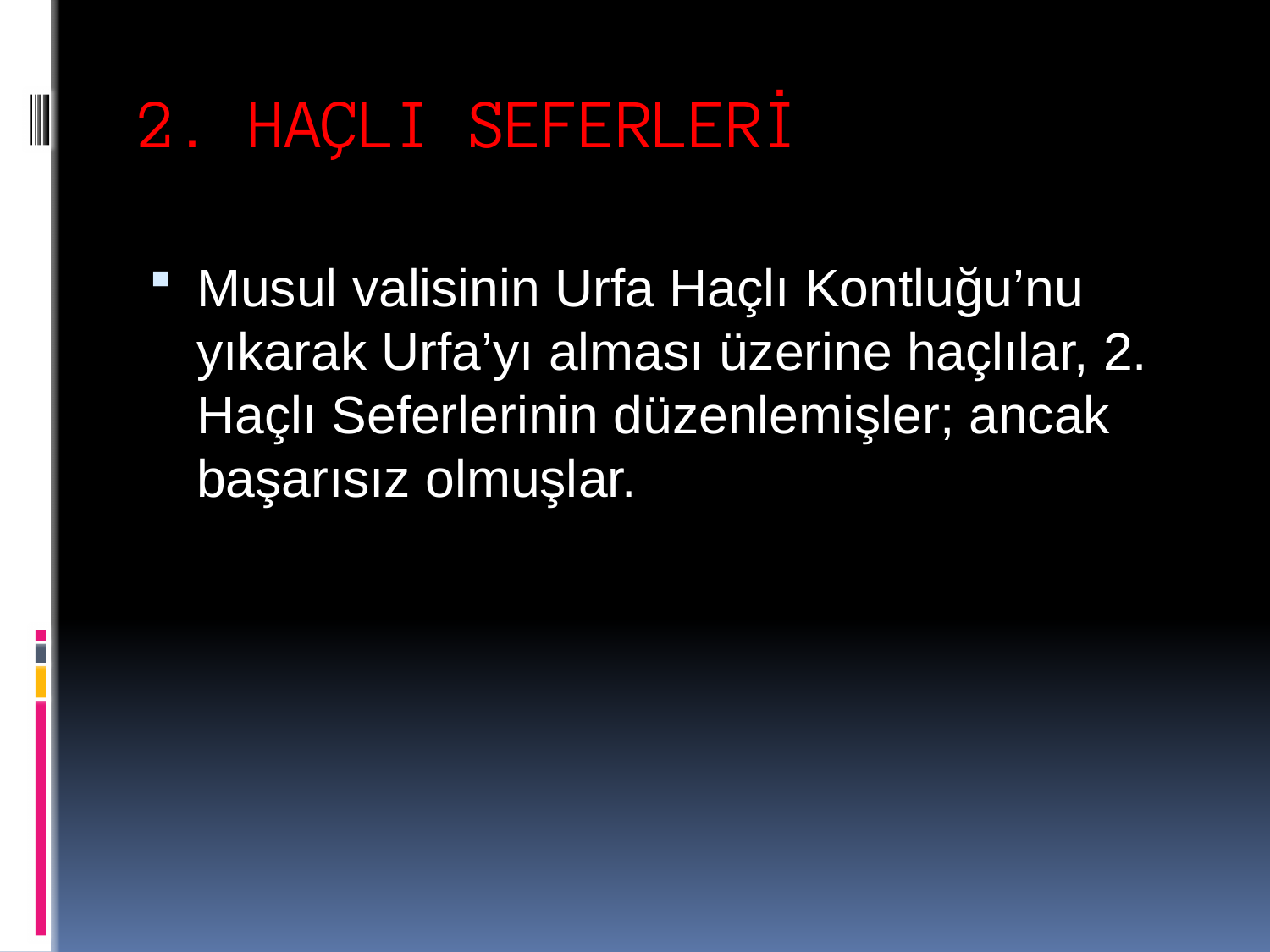

# 2. HAÇLI SEFERLERİ
Musul valisinin Urfa Haçlı Kontluğu’nu yıkarak Urfa’yı alması üzerine haçlılar, 2. Haçlı Seferlerinin düzenlemişler; ancak başarısız olmuşlar.